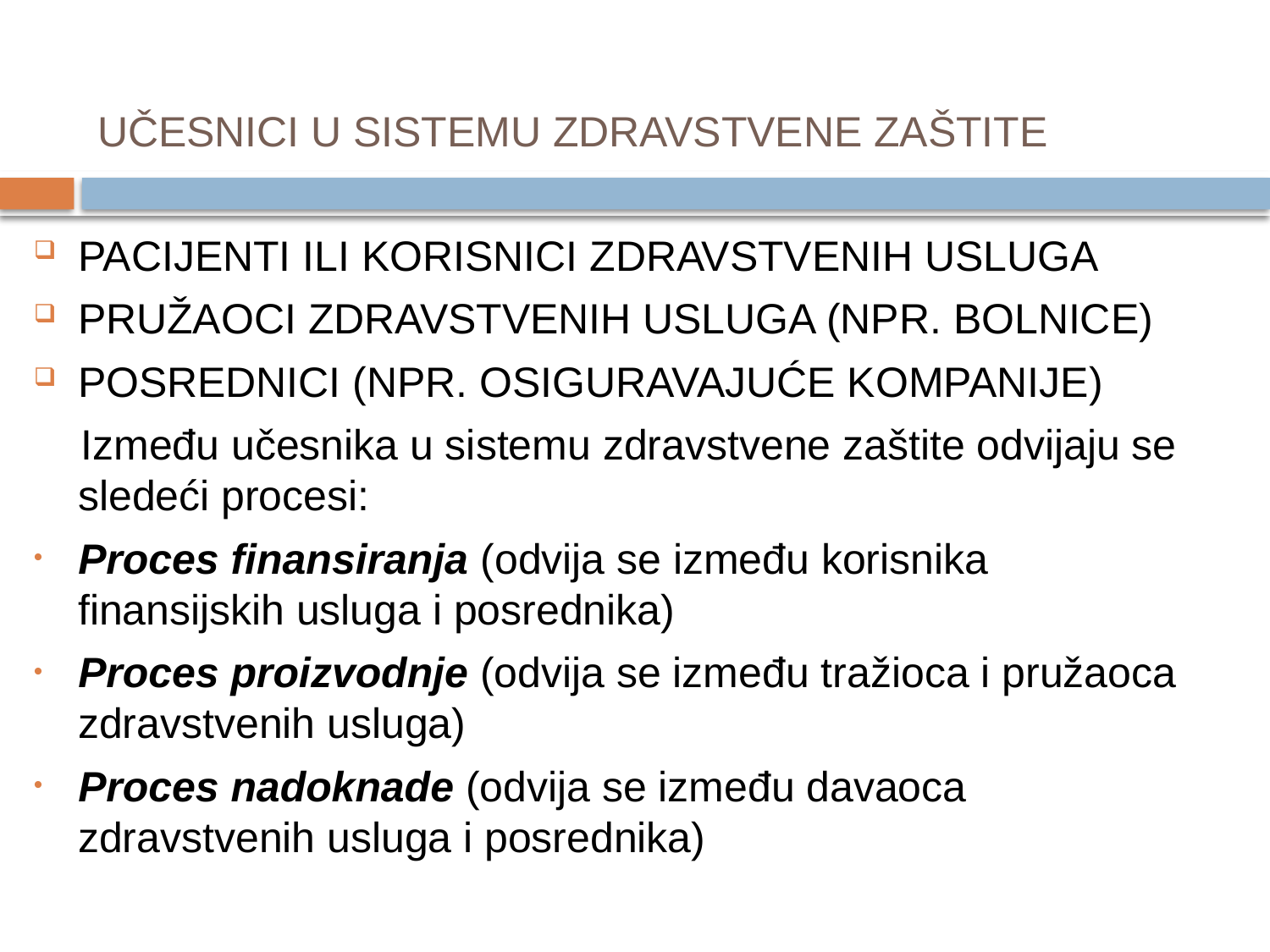

# UČESNICI U SISTEMU ZDRAVSTVENE ZAŠTITE
PACIJENTI ILI KORISNICI ZDRAVSTVENIH USLUGA
PRUŽAOCI ZDRAVSTVENIH USLUGA (NPR. BOLNICE)
POSREDNICI (NPR. OSIGURAVAJUĆE KOMPANIJE)
    Između učesnika u sistemu zdravstvene zaštite odvijaju se sledeći procesi:
Proces finansiranja (odvija se između korisnika finansijskih usluga i posrednika)
Proces proizvodnje (odvija se između tražioca i pružaoca zdravstvenih usluga)
Proces nadoknade (odvija se između davaoca zdravstvenih usluga i posrednika)